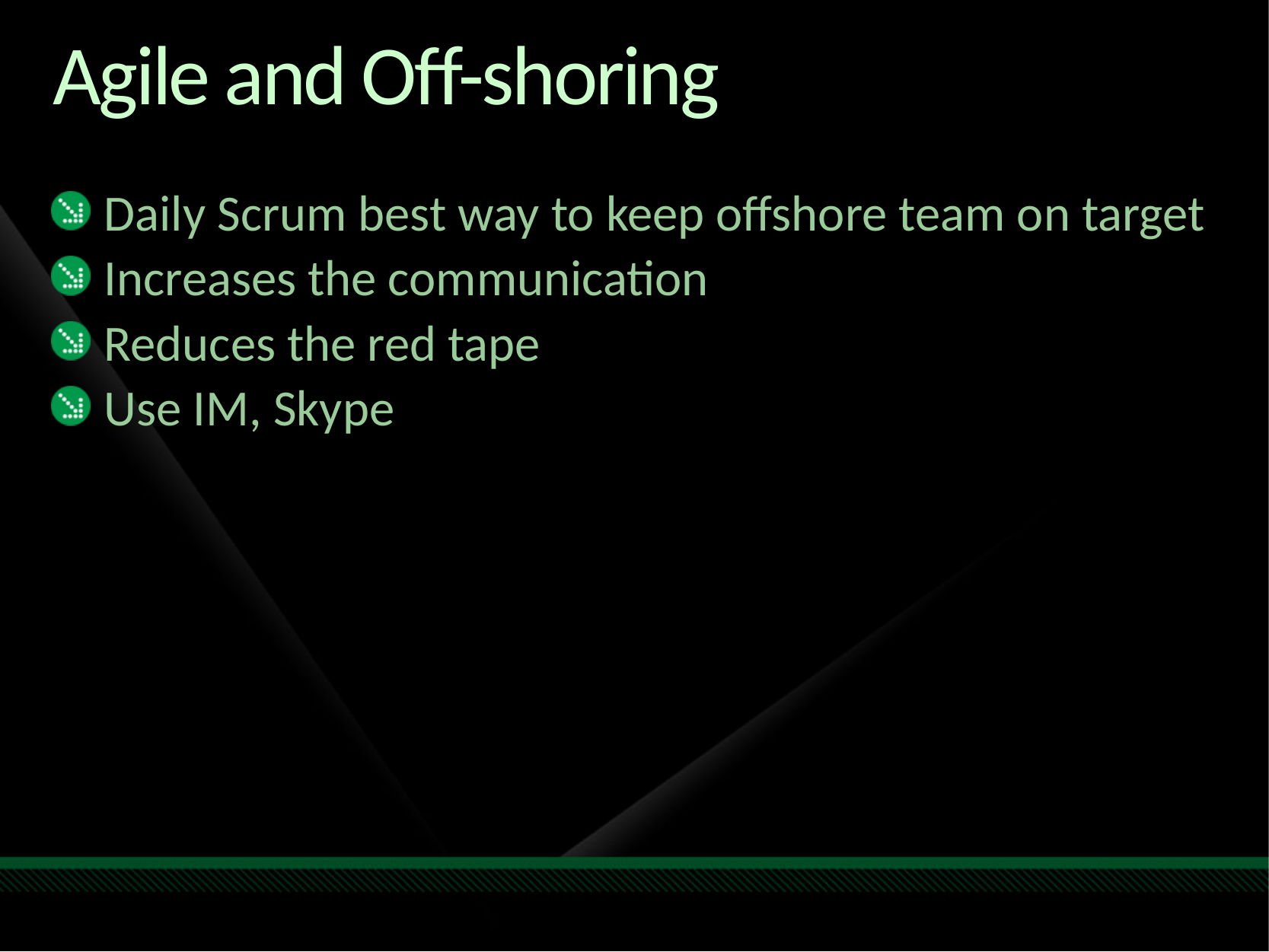

# Agile and Off-shoring
Daily Scrum best way to keep offshore team on target
Increases the communication
Reduces the red tape
Use IM, Skype